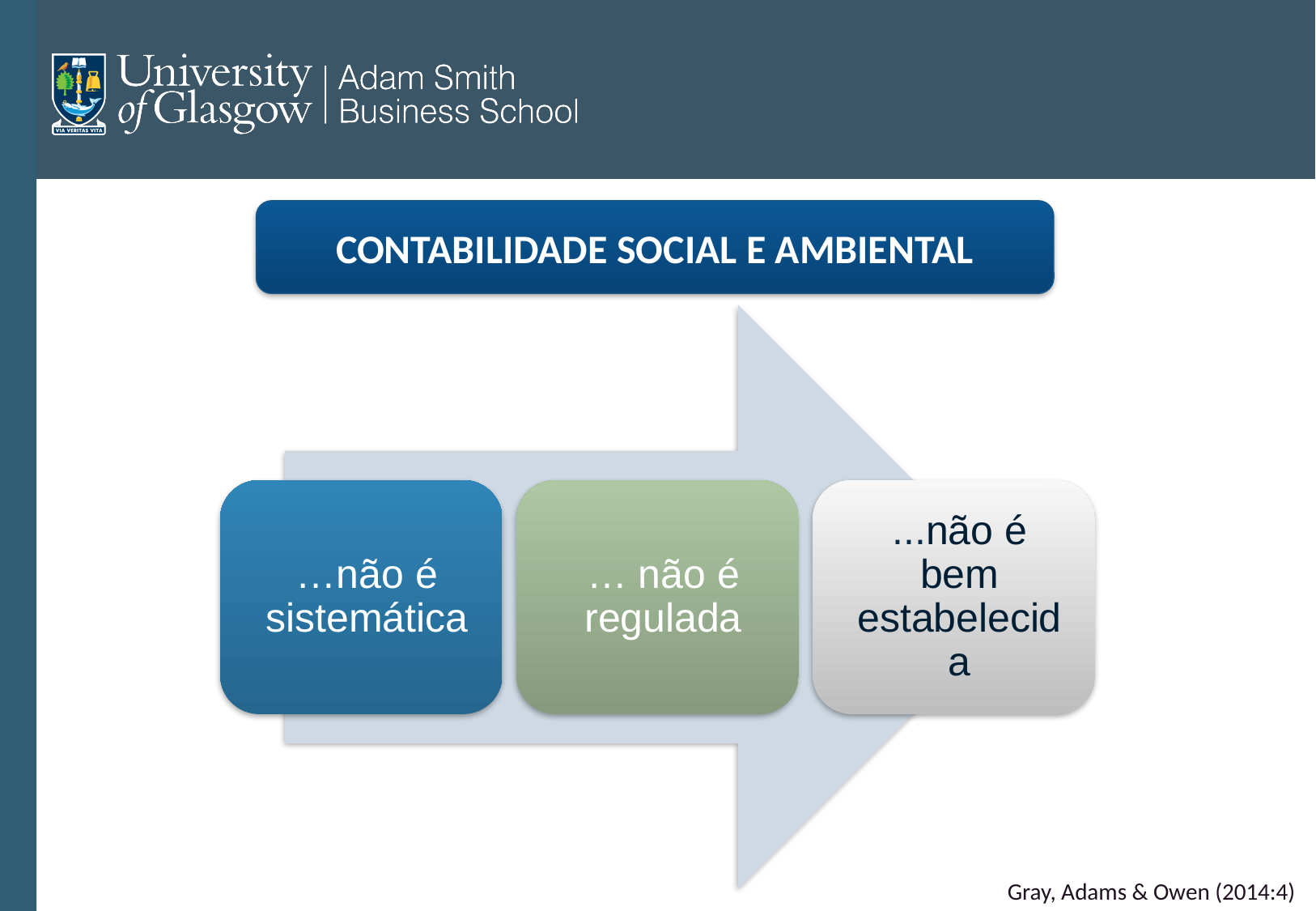

CONTABILIDADE SOCIAL E AMBIENTAL
…não é sistemática
… não é regulada
...não é bem estabelecida
Gray, Adams & Owen (2014:4)